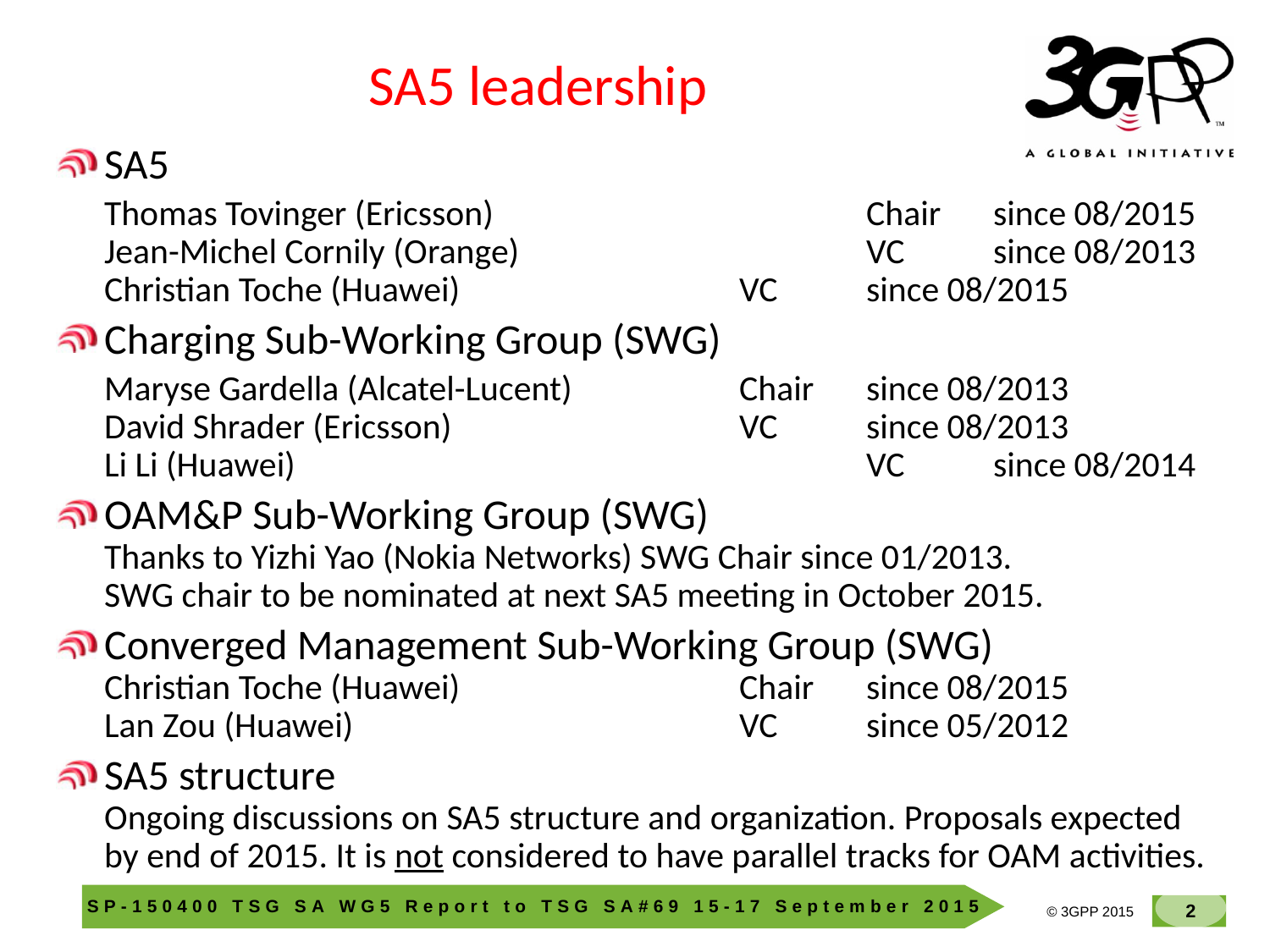

# SA5 leadership
SA5
	Thomas Tovinger (Ericsson) 			Chair 	since 08/2015
Jean-Michel Cornily (Orange) 			VC 	since 08/2013
Christian Toche (Huawei) 			VC 	since 08/2015
Charging Sub-Working Group (SWG)
	Maryse Gardella (Alcatel-Lucent)		Chair	since 08/2013
David Shrader (Ericsson)			VC	since 08/2013
Li Li (Huawei)					VC	since 08/2014
OAM&P Sub-Working Group (SWG)
Thanks to Yizhi Yao (Nokia Networks) SWG Chair since 01/2013.
SWG chair to be nominated at next SA5 meeting in October 2015.
Converged Management Sub-Working Group (SWG)
Christian Toche (Huawei) 			Chair	since 08/2015
Lan Zou (Huawei)				VC	since 05/2012
SA5 structure
Ongoing discussions on SA5 structure and organization. Proposals expected by end of 2015. It is not considered to have parallel tracks for OAM activities.